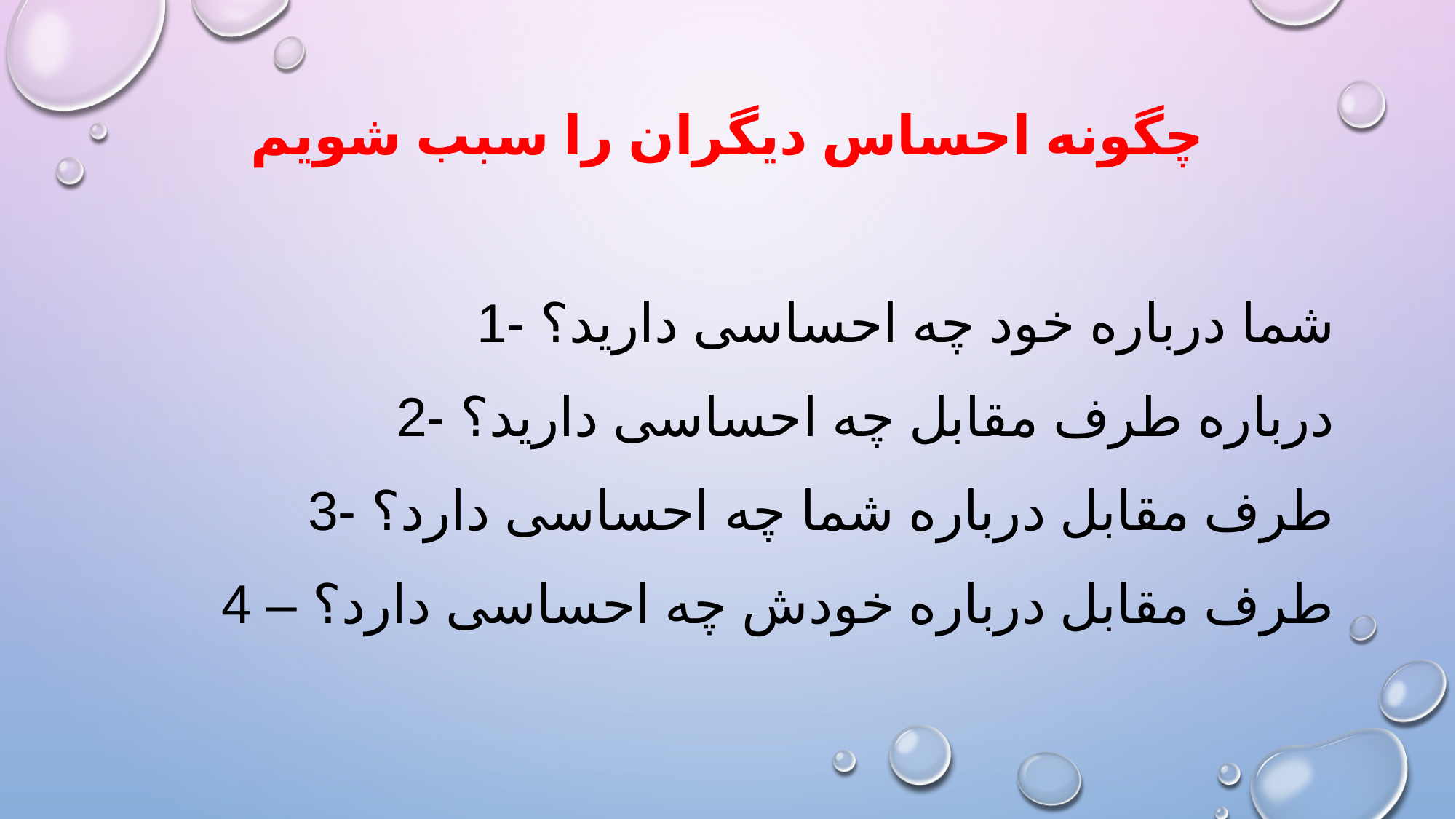

# چگونه احساس دیگران را سبب شویم
1- شما درباره خود چه احساسی دارید؟
2- درباره طرف مقابل چه احساسی دارید؟
3- طرف مقابل درباره شما چه احساسی دارد؟
4 – طرف مقابل درباره خودش چه احساسی دارد؟